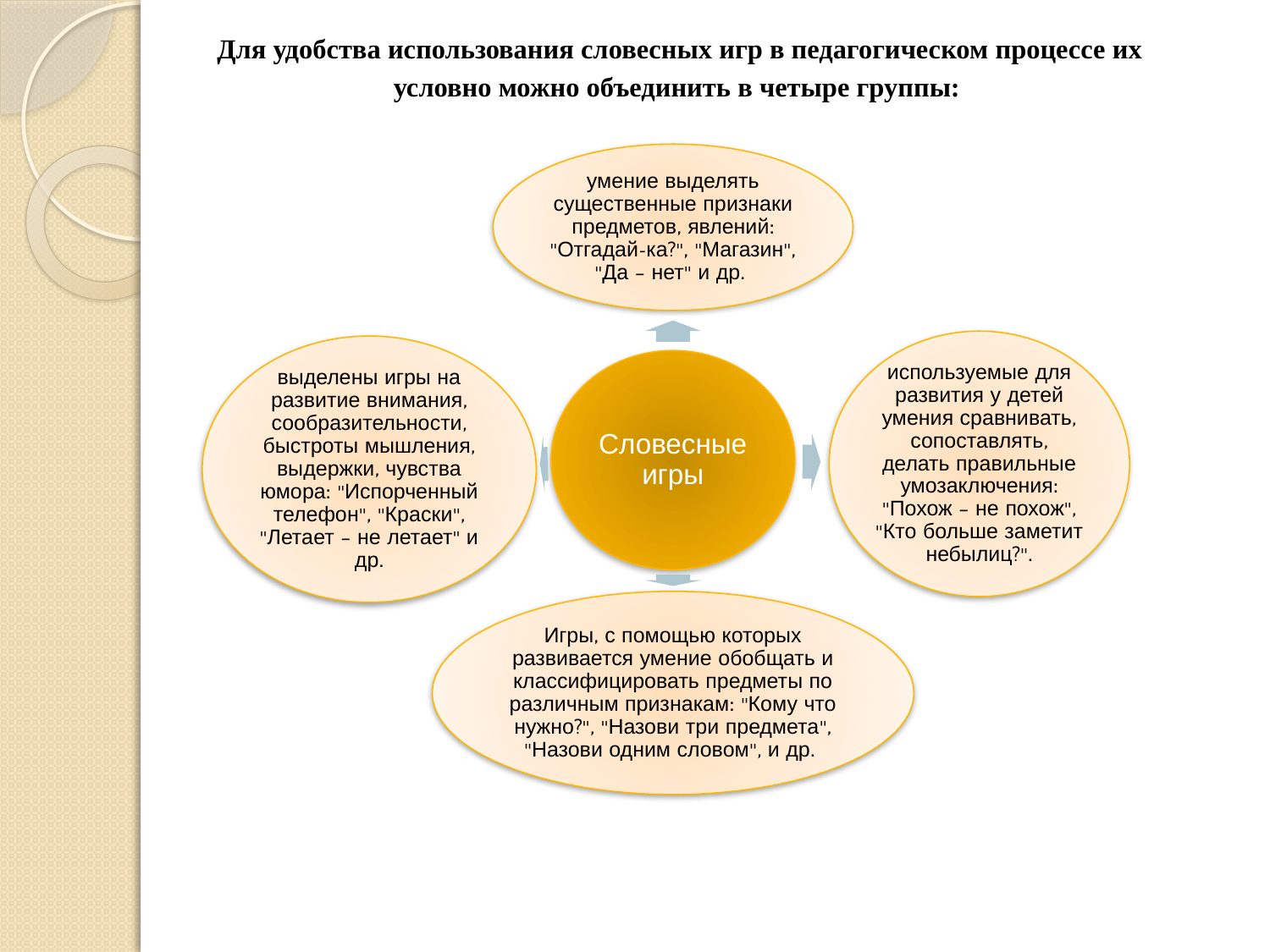

# Для удобства использования словесных игр в педагогическом процессе их условно можно объединить в четыре группы:
Словесные игры

умение выделять существенные признаки предметов, явлений: "Отгадай-ка?", "Магазин", "Да – нет" и др.

используемые для развития у детей умения сравнивать, сопоставлять, делать правильные умозаключения: "Похож – не похож", "Кто больше заметит небылиц?".

Игры, с помощью которых развивается умение обобщать и классифицировать предметы по различным признакам: "Кому что нужно?", "Назови три предмета", "Назови одним словом", и др.

выделены игры на развитие внимания, сообразительности, быстроты мышления, выдержки, чувства юмора: "Испорченный телефон", "Краски", "Летает – не летает" и др.